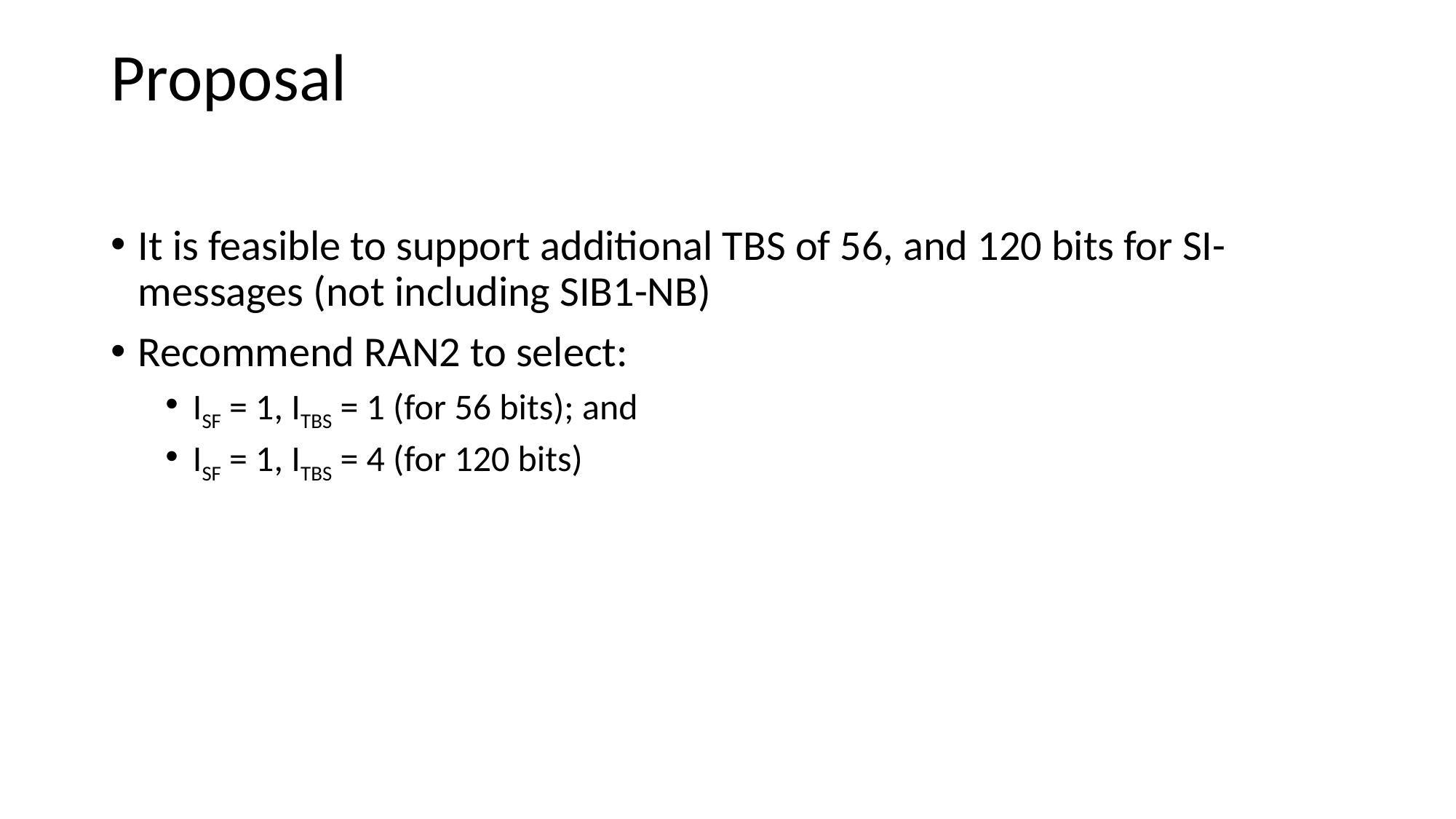

# Proposal
It is feasible to support additional TBS of 56, and 120 bits for SI-messages (not including SIB1-NB)
Recommend RAN2 to select:
ISF = 1, ITBS = 1 (for 56 bits); and
ISF = 1, ITBS = 4 (for 120 bits)